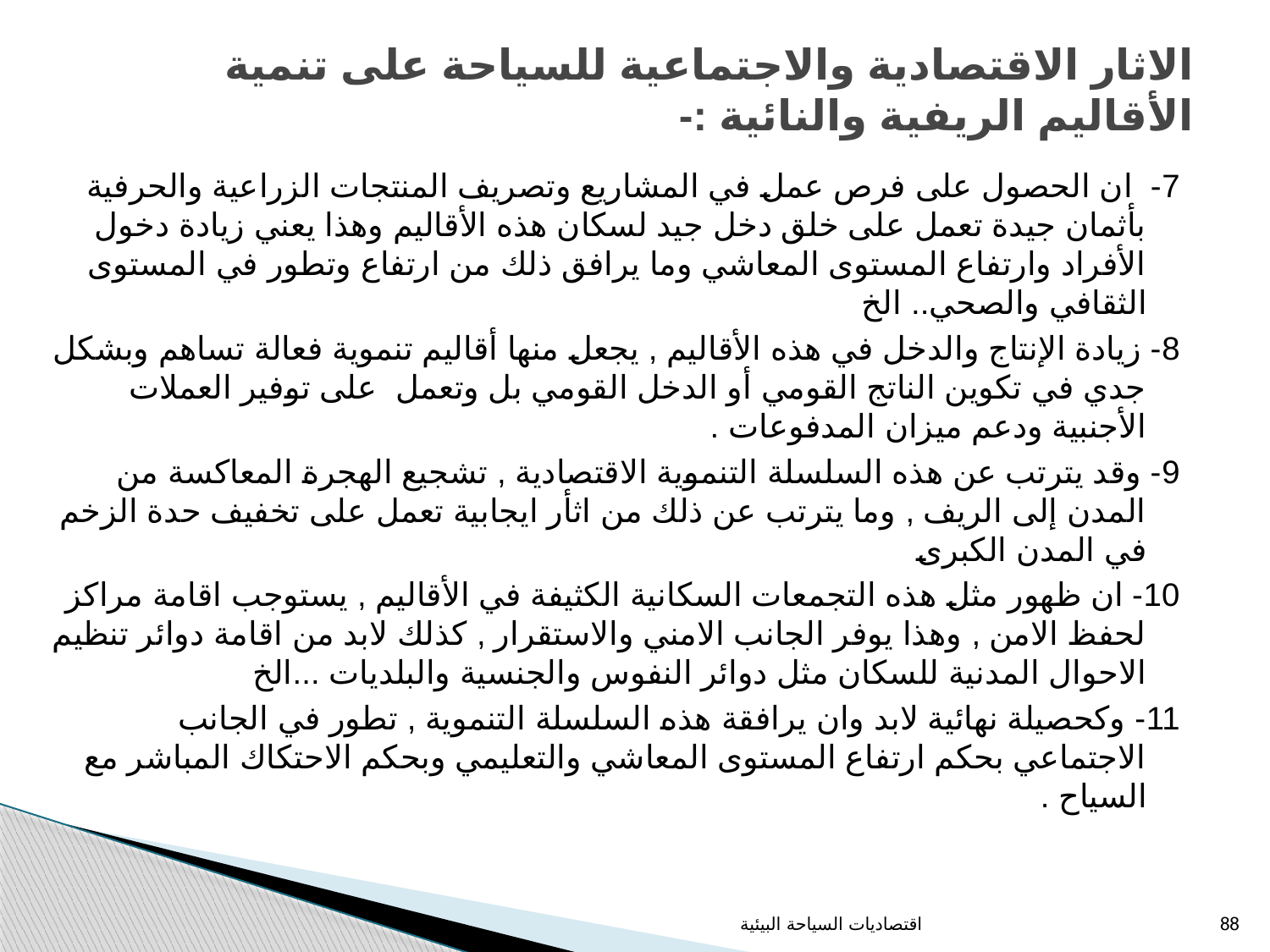

# الاثار الاقتصادية والاجتماعية للسياحة على تنمية الأقاليم الريفية والنائية :-
7-  ان الحصول على فرص عمل في المشاريع وتصريف المنتجات الزراعية والحرفية بأثمان جيدة تعمل على خلق دخل جيد لسكان هذه الأقاليم وهذا يعني زيادة دخول الأفراد وارتفاع المستوى المعاشي وما يرافق ذلك من ارتفاع وتطور في المستوى الثقافي والصحي.. الخ
8- زيادة الإنتاج والدخل في هذه الأقاليم , يجعل منها أقاليم تنموية فعالة تساهم وبشكل جدي في تكوين الناتج القومي أو الدخل القومي بل وتعمل  على توفير العملات الأجنبية ودعم ميزان المدفوعات .
9- وقد يترتب عن هذه السلسلة التنموية الاقتصادية , تشجيع الهجرة المعاكسة من المدن إلى الريف , وما يترتب عن ذلك من اثأر ايجابية تعمل على تخفيف حدة الزخم في المدن الكبرى
10- ان ظهور مثل هذه التجمعات السكانية الكثيفة في الأقاليم , يستوجب اقامة مراكز لحفظ الامن , وهذا يوفر الجانب الامني والاستقرار , كذلك لابد من اقامة دوائر تنظيم الاحوال المدنية للسكان مثل دوائر النفوس والجنسية والبلديات ...الخ
11- وكحصيلة نهائية لابد وان يرافقة هذه السلسلة التنموية , تطور في الجانب الاجتماعي بحكم ارتفاع المستوى المعاشي والتعليمي وبحكم الاحتكاك المباشر مع السياح .
اقتصاديات السياحة البيئية
88